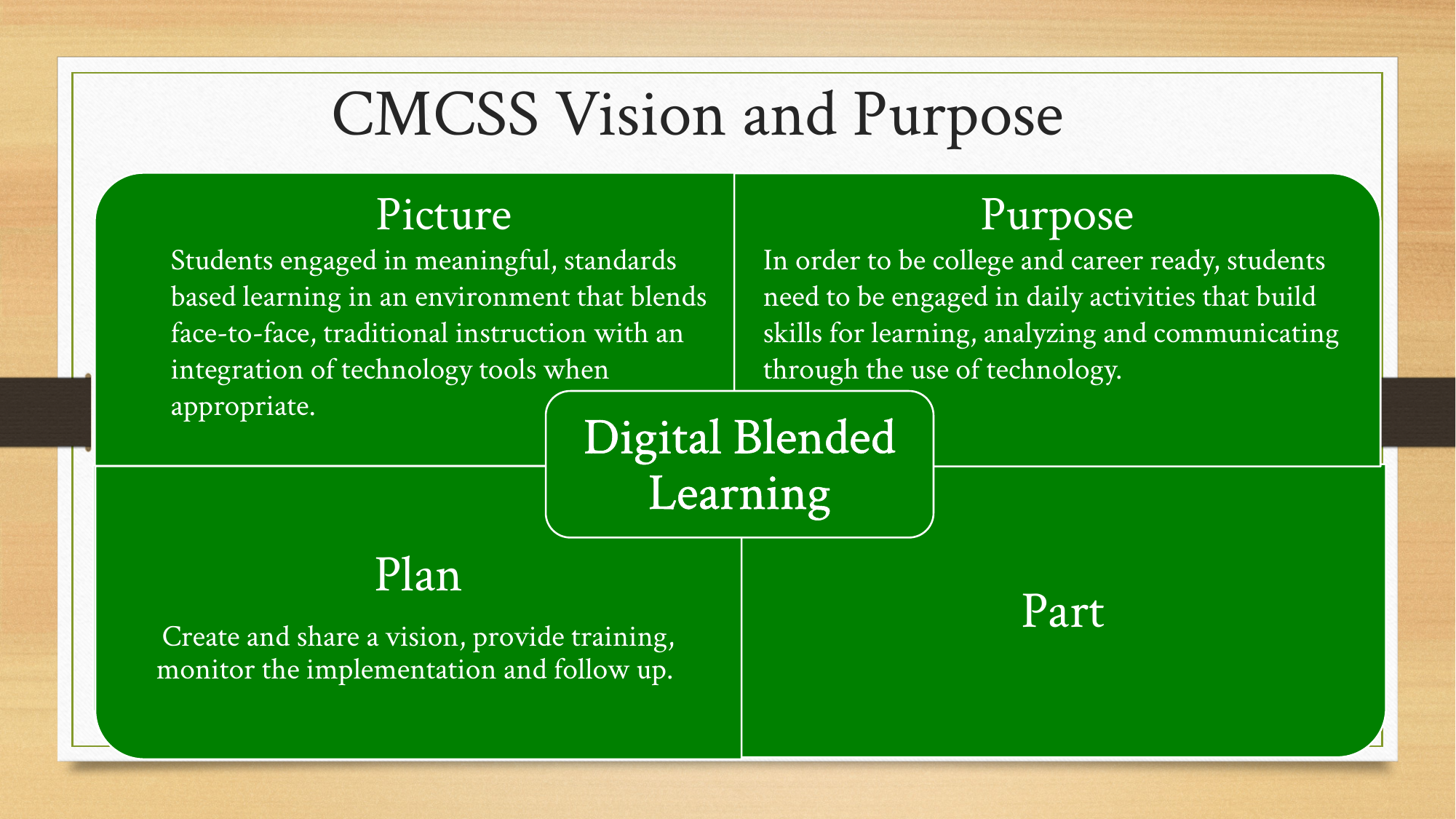

# CMCSS Vision and Purpose

Picture
Students engaged in meaningful, standards based learning in an environment that blends face-to-face, traditional instruction with an integration of technology tools when appropriate.

Purpose
In order to be college and career ready, students need to be engaged in daily activities that build skills for learning, analyzing and communicating through the use of technology.

Picture
Purpose
Digital Blended Learning
Plan
Part

Plan
Create and share a vision, provide training, monitor the implementation and follow up.